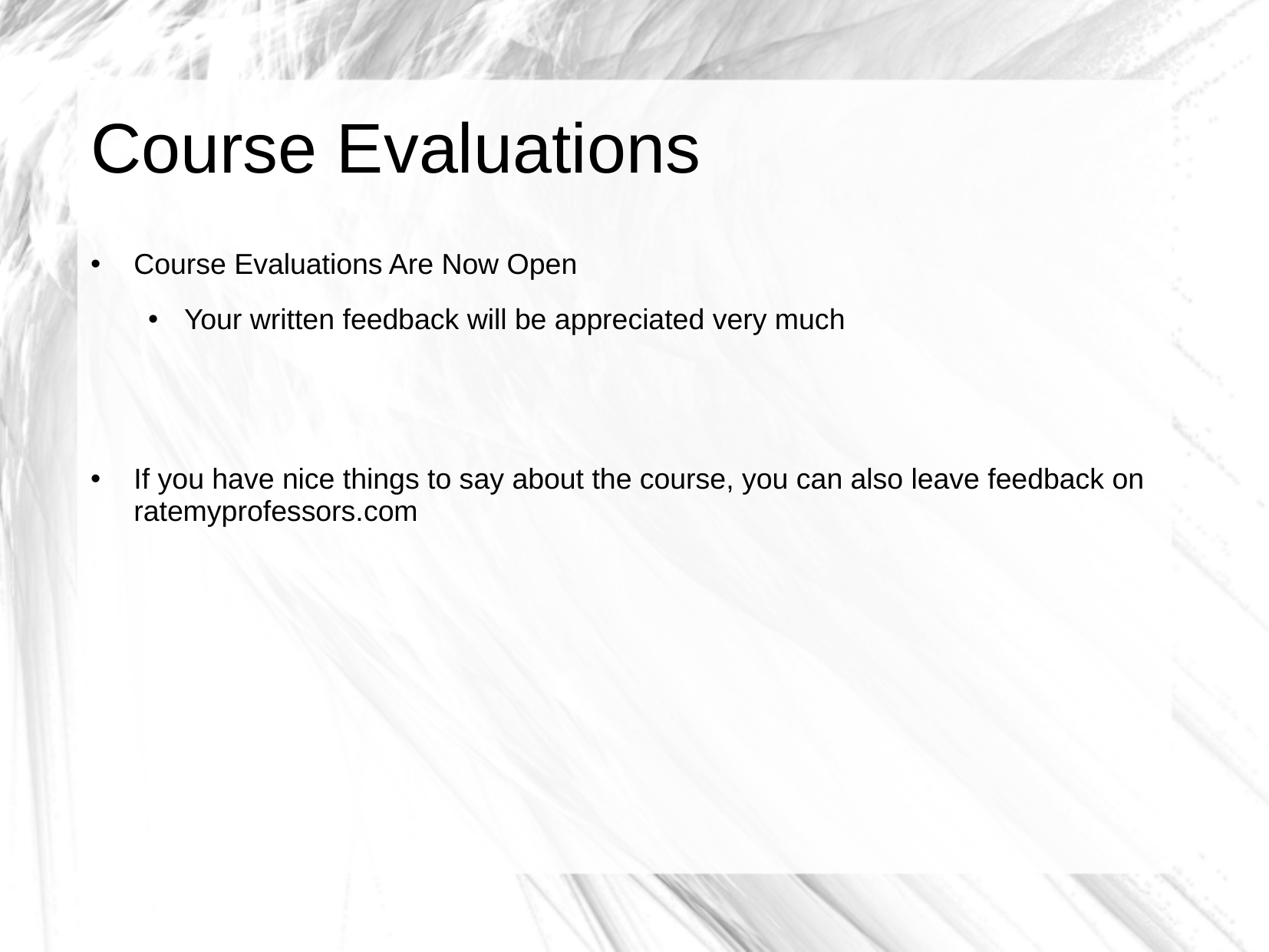

Course Evaluations
Course Evaluations Are Now Open
Your written feedback will be appreciated very much

If you have nice things to say about the course, you can also leave feedback on ratemyprofessors.com